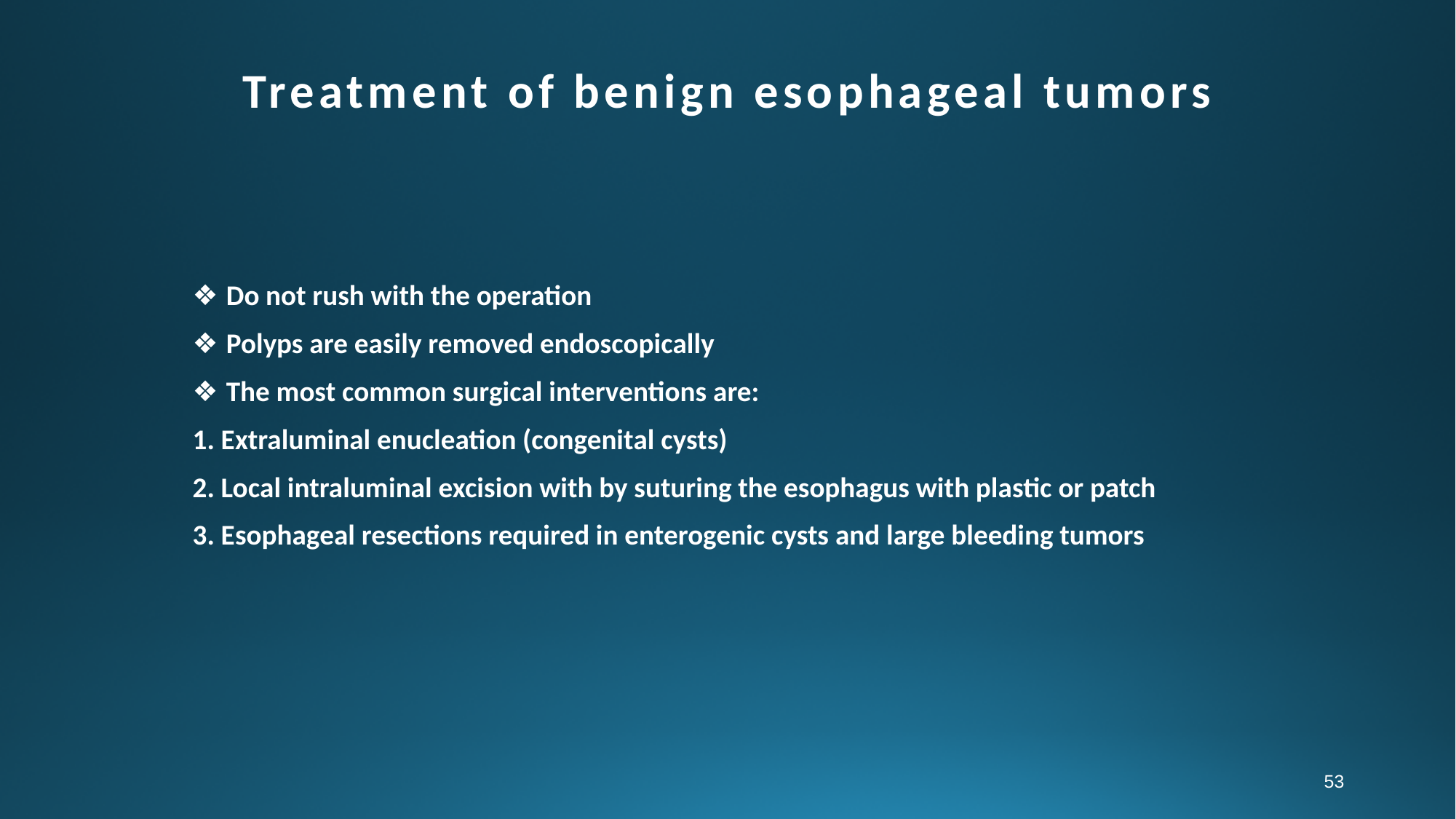

# Treatment of benign esophageal tumors

❖ Do not rush with the operation
❖ Polyps are easily removed endoscopically
❖ The most common surgical interventions are:
1. Extraluminal enucleation (congenital cysts)
2. Local intraluminal excision with by suturing the esophagus with plastic or patch
3. Esophageal resections required in enterogenic cysts and large bleeding tumors
53